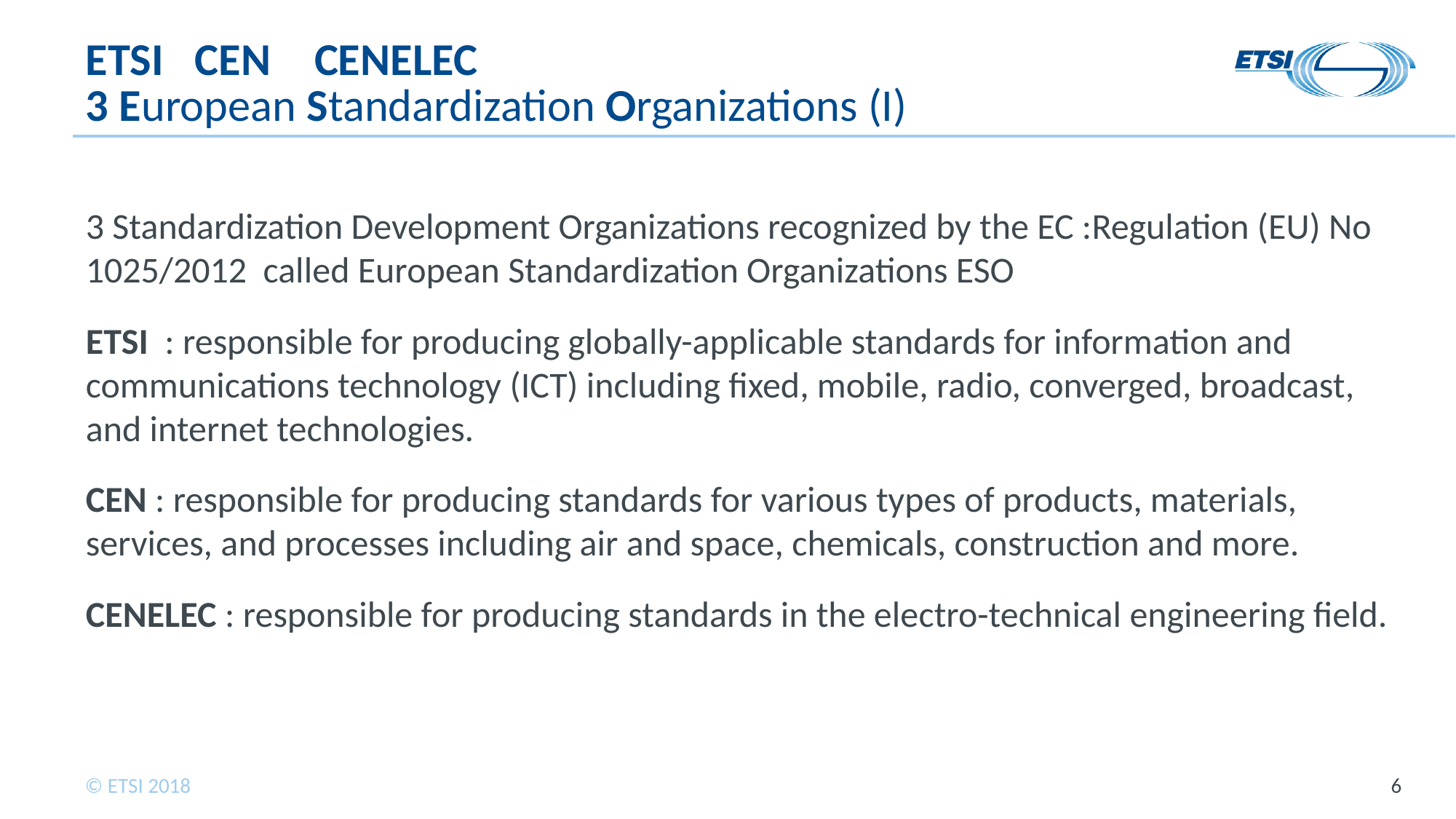

# ETSI 	CEN	 CENELEC 3 European Standardization Organizations (I)

3 Standardization Development Organizations recognized by the EC :Regulation (EU) No 1025/2012  called European Standardization Organizations ESO
ETSI  : responsible for producing globally-applicable standards for information and communications technology (ICT) including fixed, mobile, radio, converged, broadcast, and internet technologies.
CEN : responsible for producing standards for various types of products, materials, services, and processes including air and space, chemicals, construction and more.
CENELEC : responsible for producing standards in the electro-technical engineering field.